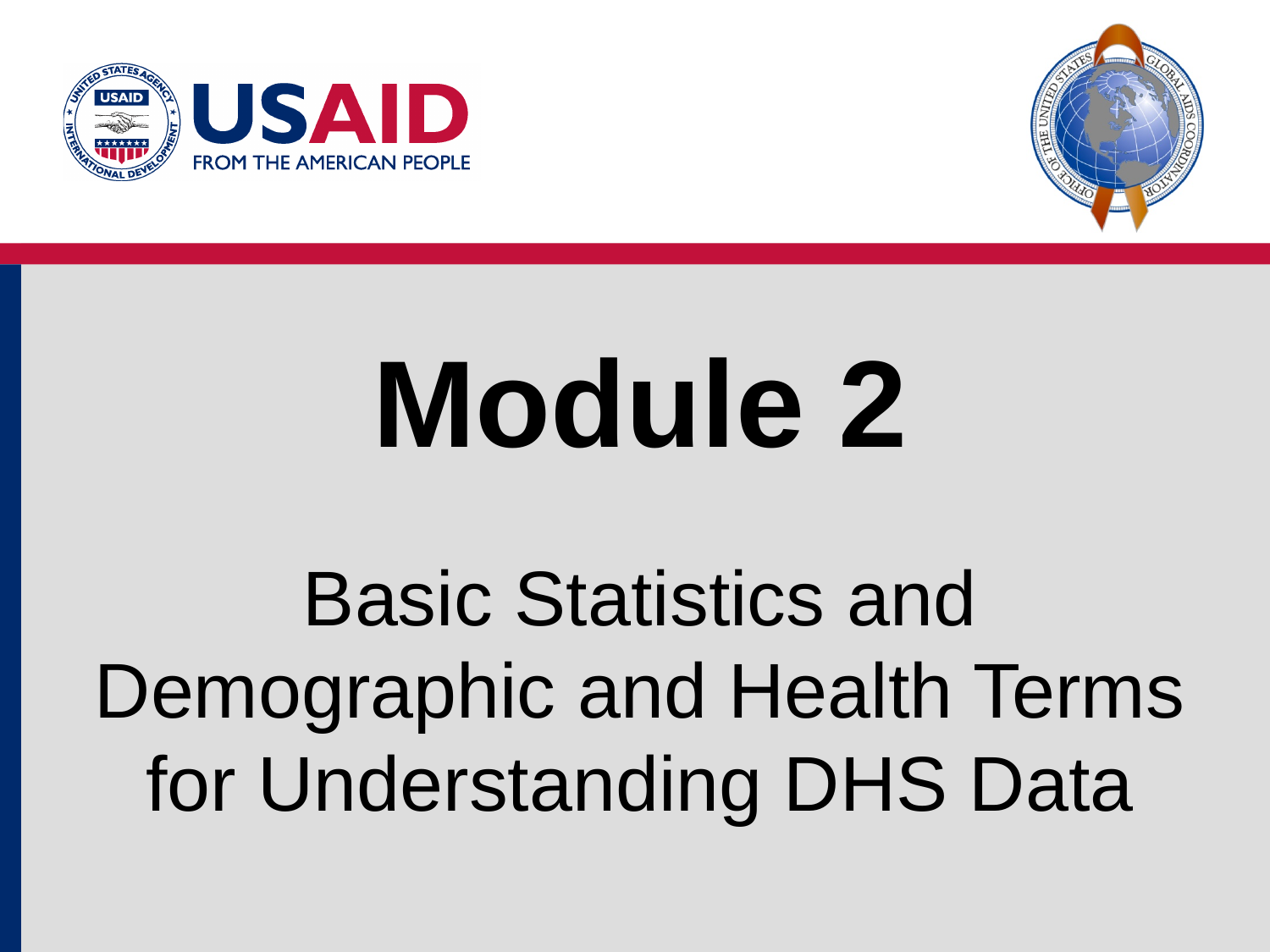

# Module 2 Basic Statistics and Demographic and Health Terms for Understanding DHS Data